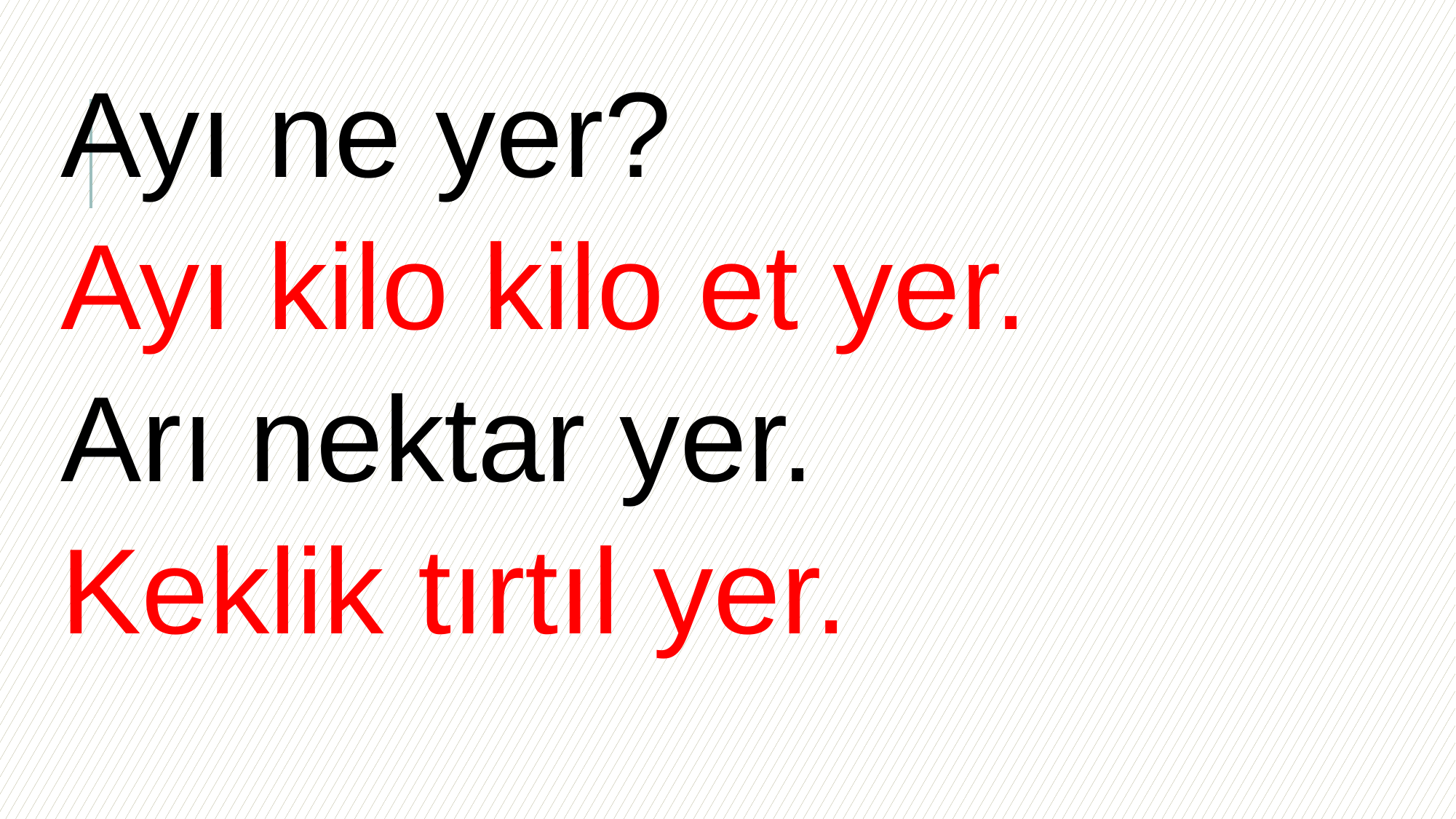

Ayı ne yer?
Ayı kilo kilo et yer.
Arı nektar yer.
Keklik tırtıl yer.